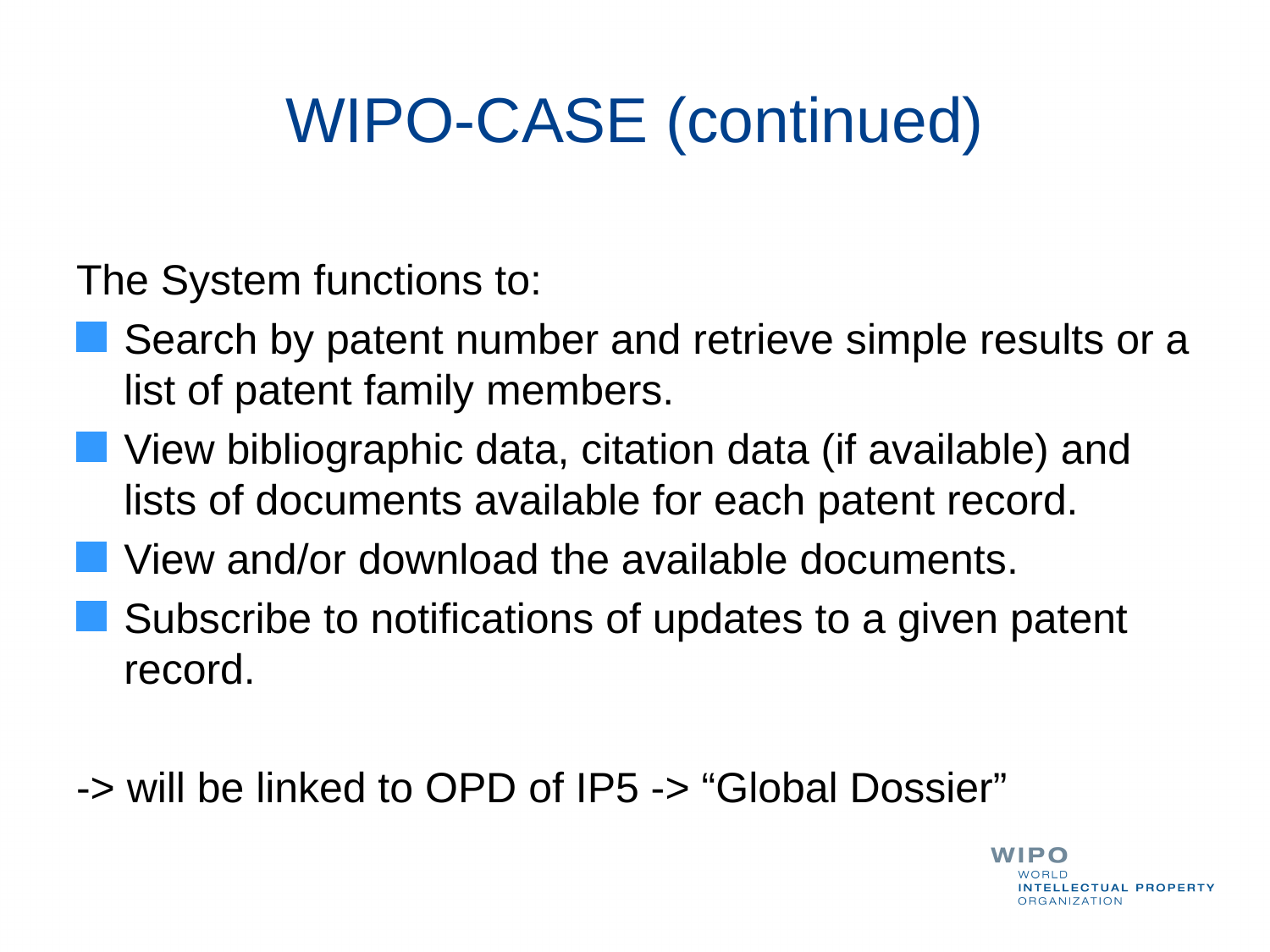

# WIPO-CASE (continued)
The System functions to:
Search by patent number and retrieve simple results or a list of patent family members.
View bibliographic data, citation data (if available) and lists of documents available for each patent record.
View and/or download the available documents.
Subscribe to notifications of updates to a given patent record.

-> will be linked to OPD of IP5 -> “Global Dossier”